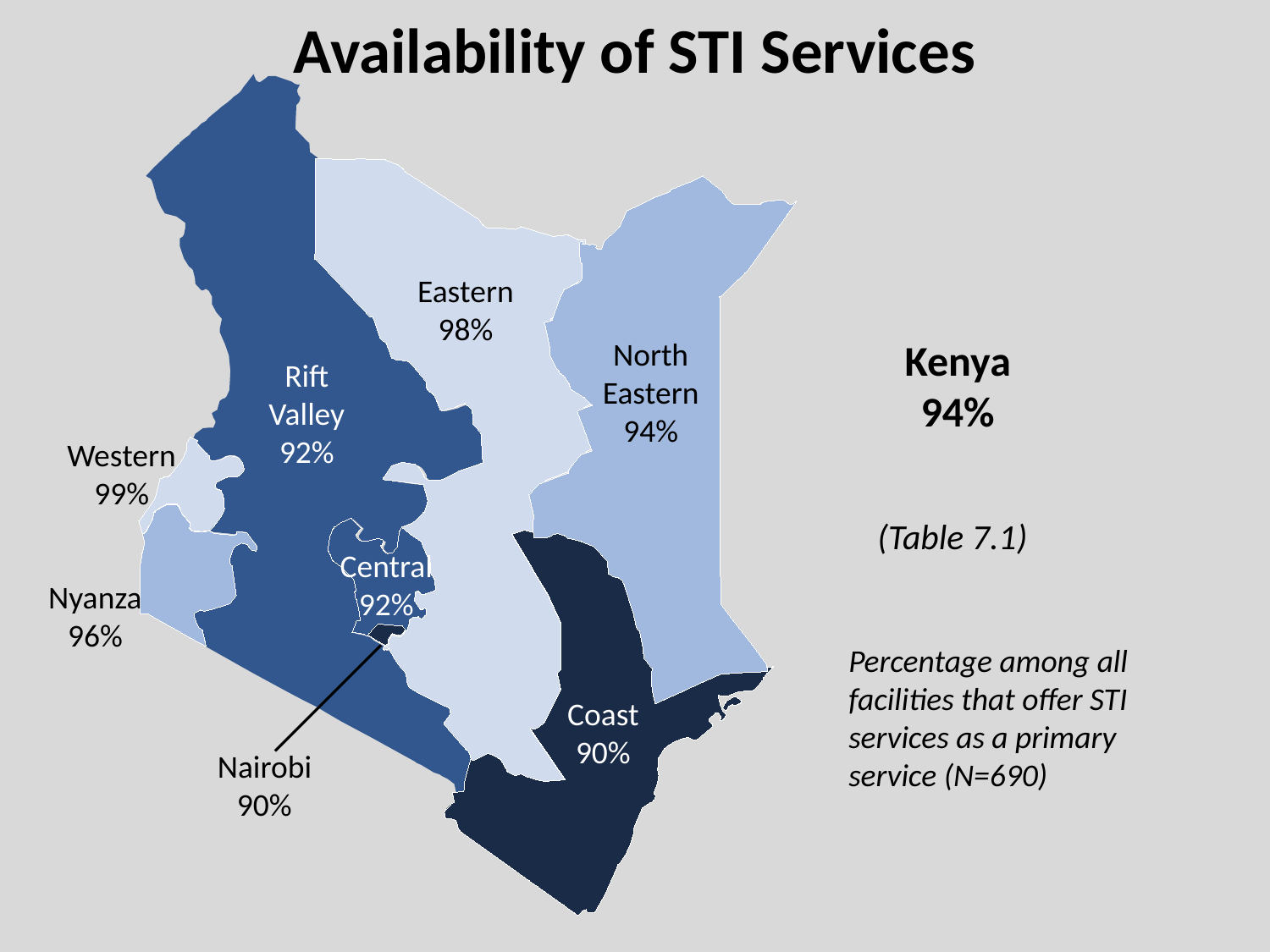

# Availability of STI Services

Eastern
98%
North Eastern
94%
Kenya
94%
Rift Valley
92%
Western
99%
(Table 7.1)
Central
92%
Nyanza
96%
Percentage among all facilities that offer STI services as a primary service (N=690)
Coast
90%
Nairobi
90%